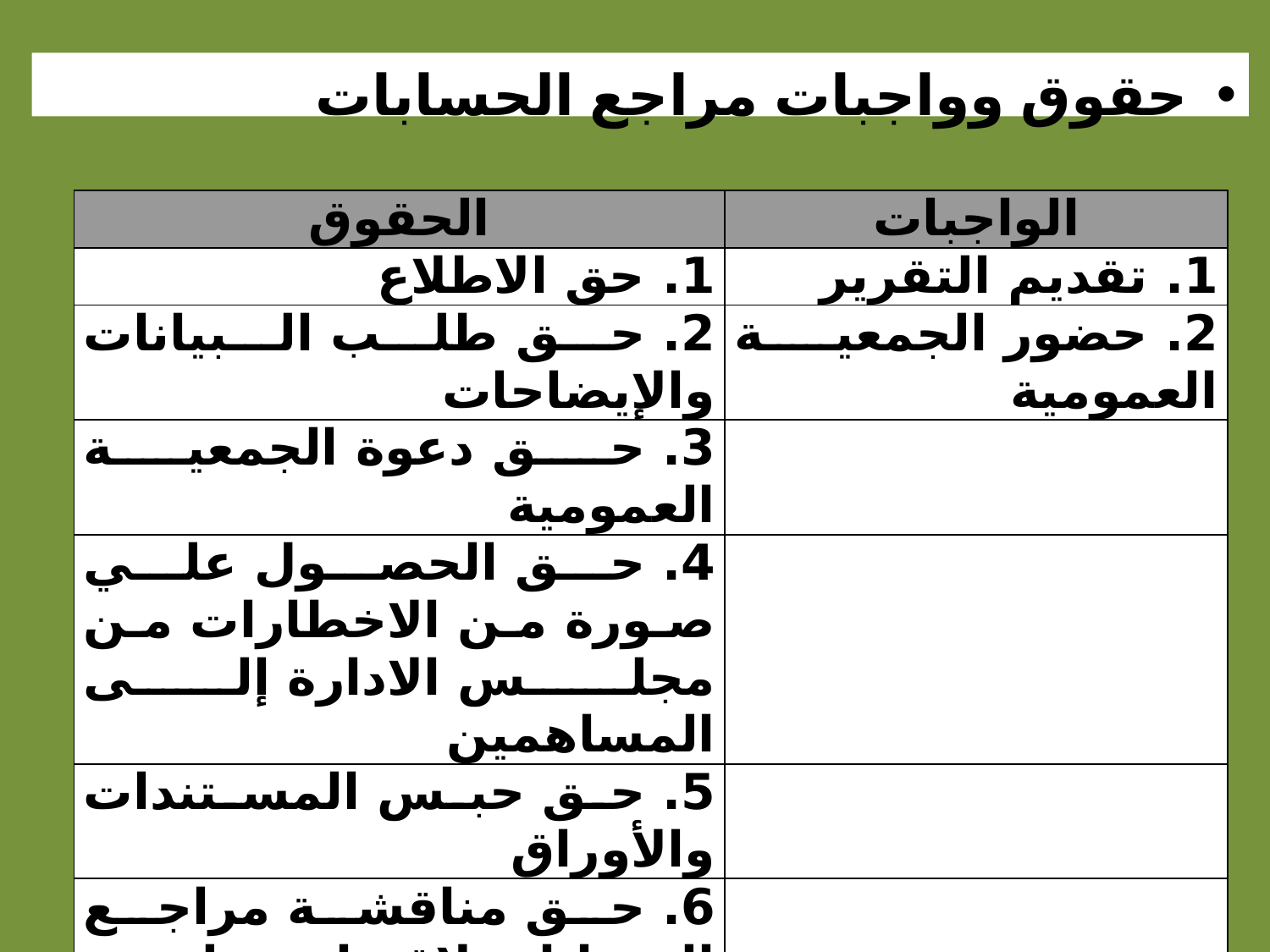

حقوق وواجبات مراجع الحسابات
| الحقوق | الواجبات |
| --- | --- |
| 1. حق الاطلاع | 1. تقديم التقرير |
| 2. حق طلب البيانات والإيضاحات | 2. حضور الجمعية العمومية |
| 3. حق دعوة الجمعية العمومية |  |
| 4. حق الحصول علي صورة من الاخطارات من مجلس الادارة إلى المساهمين |  |
| 5. حق حبس المستندات والأوراق |  |
| 6. حق مناقشة مراجع الحسابات لاقتراح عزله |  |